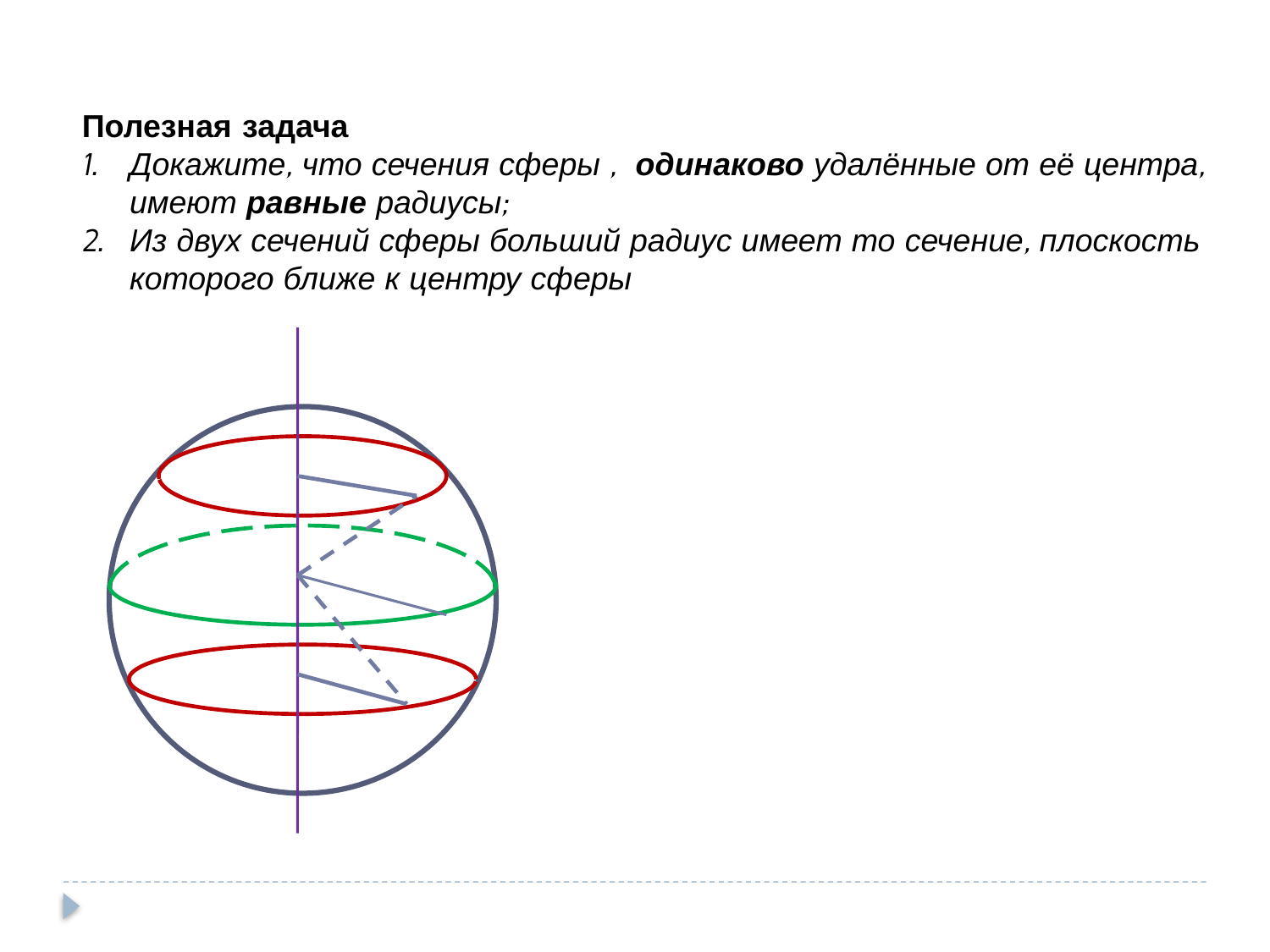

Полезная задача
Докажите, что сечения сферы ,  одинаково удалённые от её центра, имеют равные радиусы;
Из двух сечений сферы больший радиус имеет то сечение, плоскость которого ближе к центру сферы